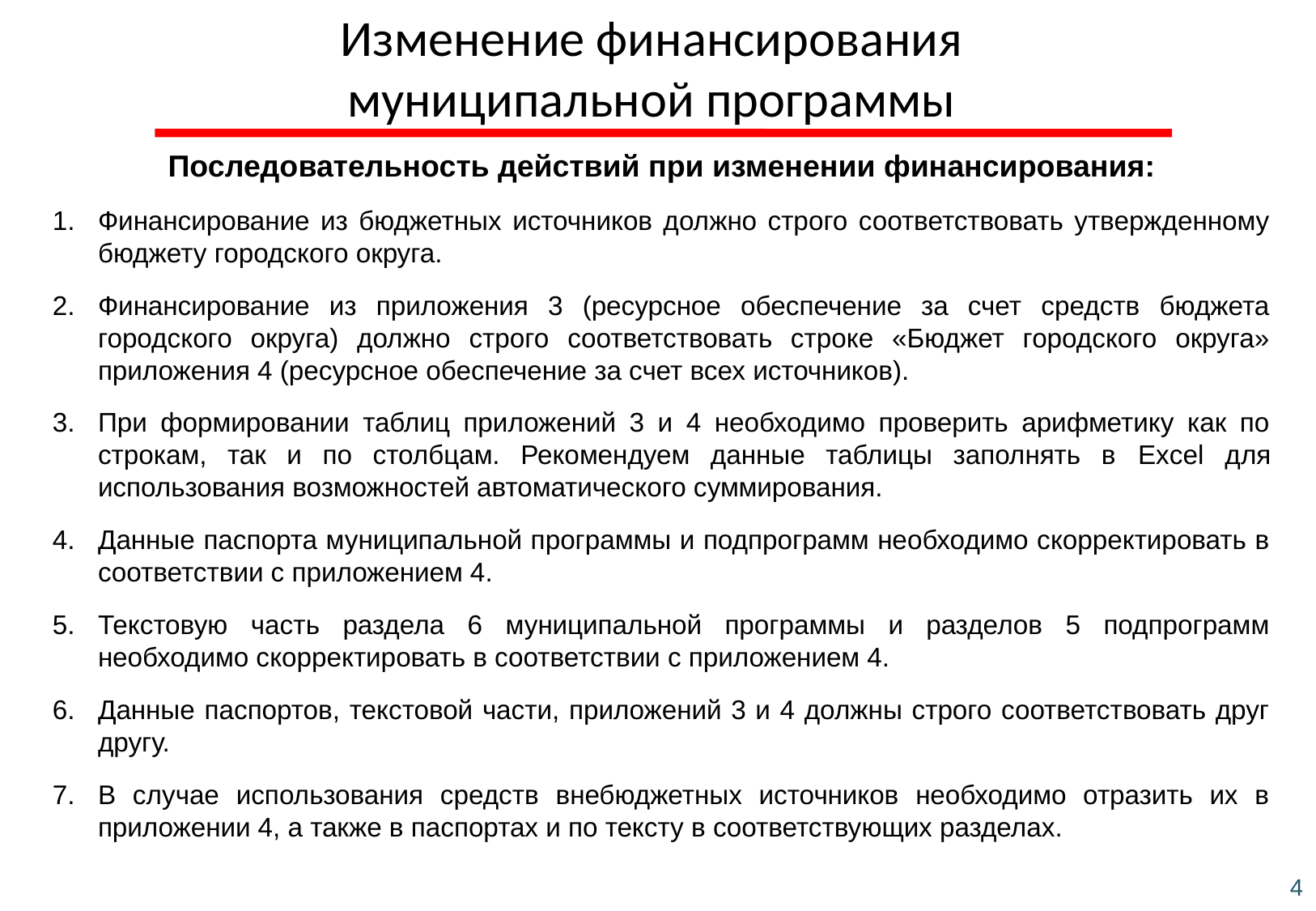

Изменение финансирования
муниципальной программы
Последовательность действий при изменении финансирования:
Финансирование из бюджетных источников должно строго соответствовать утвержденному бюджету городского округа.
Финансирование из приложения 3 (ресурсное обеспечение за счет средств бюджета городского округа) должно строго соответствовать строке «Бюджет городского округа» приложения 4 (ресурсное обеспечение за счет всех источников).
При формировании таблиц приложений 3 и 4 необходимо проверить арифметику как по строкам, так и по столбцам. Рекомендуем данные таблицы заполнять в Excel для использования возможностей автоматического суммирования.
Данные паспорта муниципальной программы и подпрограмм необходимо скорректировать в соответствии с приложением 4.
Текстовую часть раздела 6 муниципальной программы и разделов 5 подпрограмм необходимо скорректировать в соответствии с приложением 4.
Данные паспортов, текстовой части, приложений 3 и 4 должны строго соответствовать друг другу.
В случае использования средств внебюджетных источников необходимо отразить их в приложении 4, а также в паспортах и по тексту в соответствующих разделах.
4